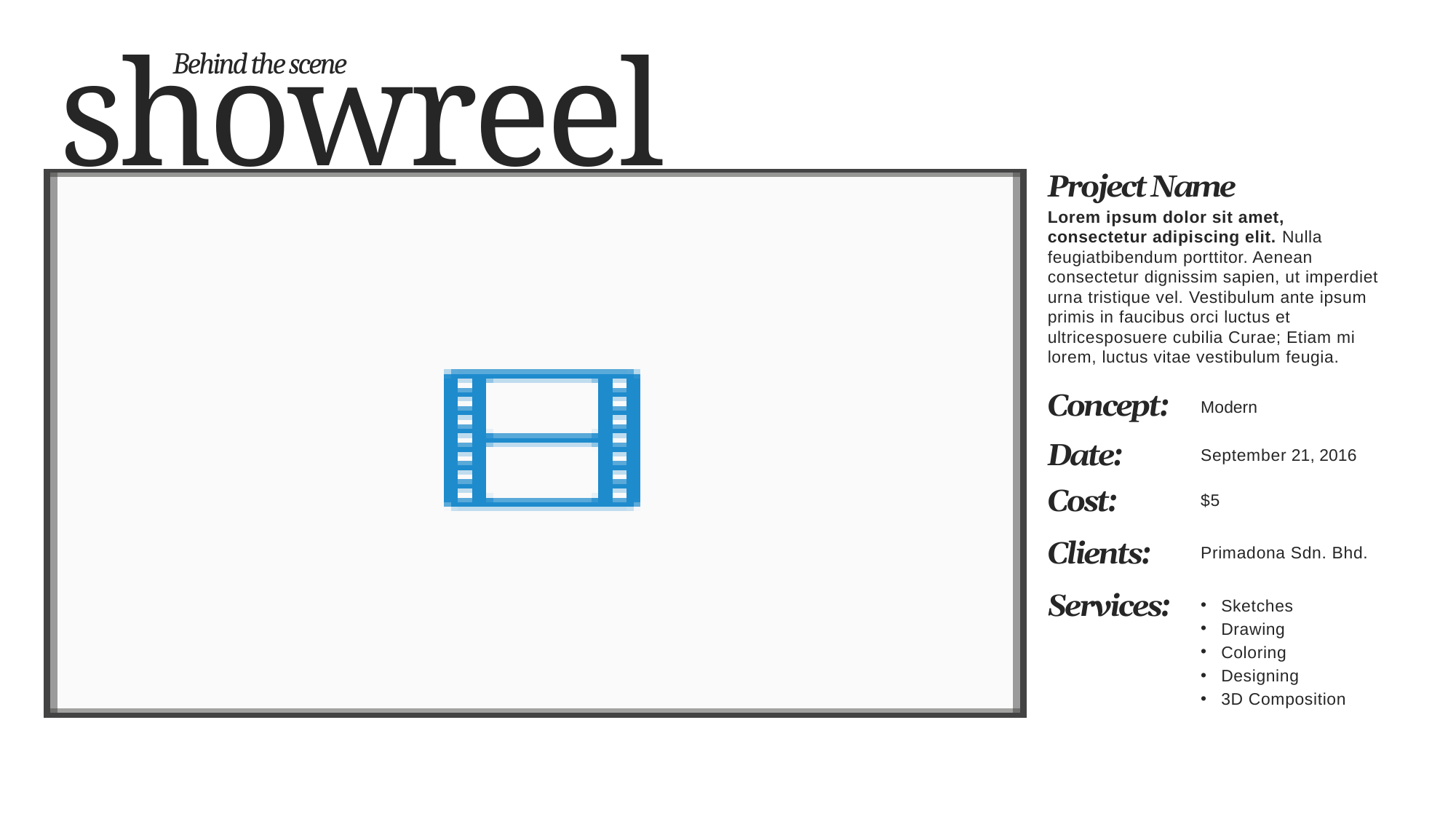

showreel
Behind the scene
Project Name

Lorem ipsum dolor sit amet, consectetur adipiscing elit. Nulla feugiatbibendum porttitor. Aenean consectetur dignissim sapien, ut imperdiet urna tristique vel. Vestibulum ante ipsum primis in faucibus orci luctus et ultricesposuere cubilia Curae; Etiam mi lorem, luctus vitae vestibulum feugia.
Concept:
Modern
Date:
September 21, 2016
Cost:
$5
Clients:
Primadona Sdn. Bhd.
Services:
Sketches
Drawing
Coloring
Designing
3D Composition